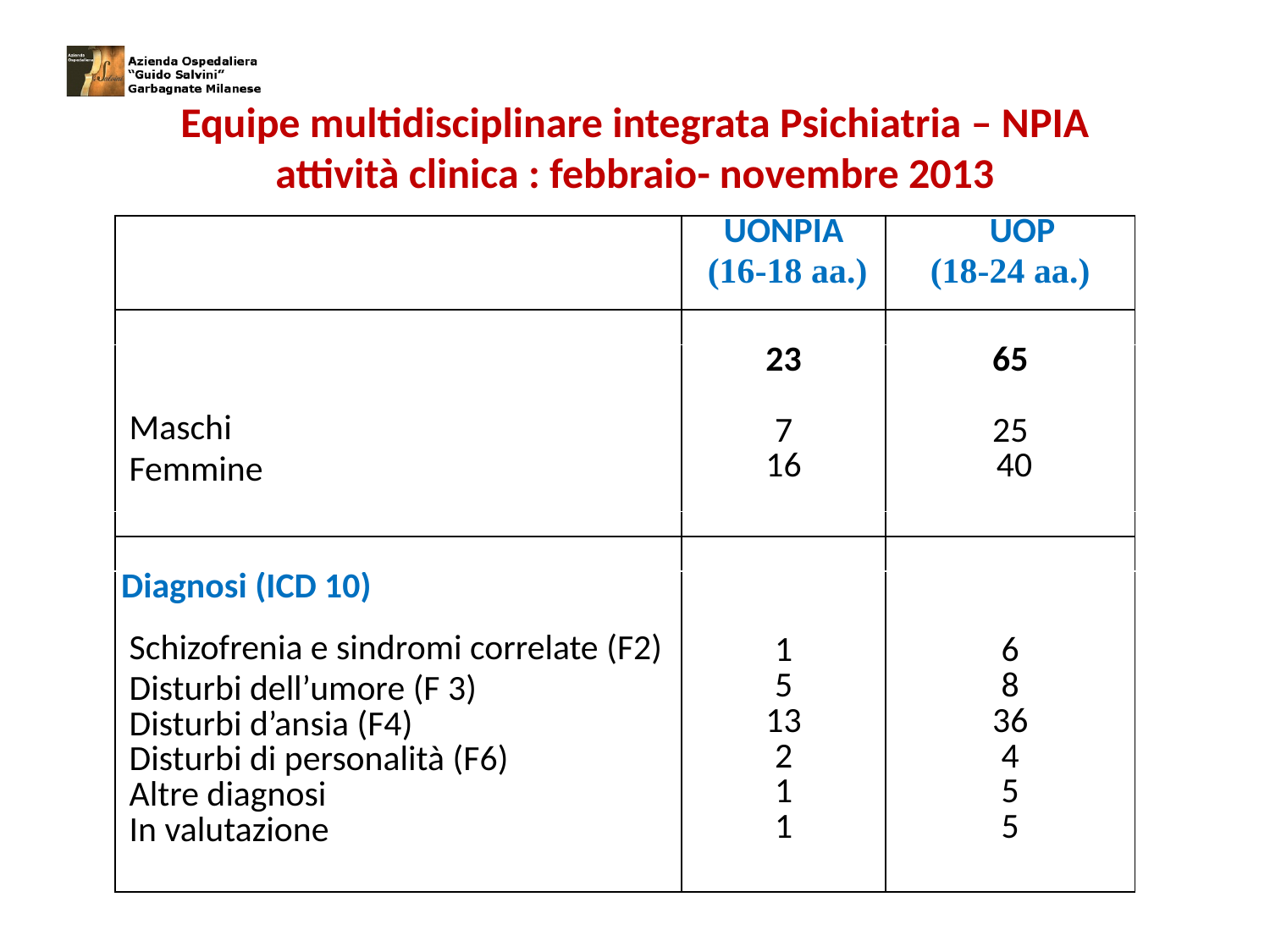

# Equipe multidisciplinare integrata Psichiatria – NPIA attività clinica : febbraio- novembre 2013
|  | UONPIA (16-18 aa.) | UOP (18-24 aa.) |
| --- | --- | --- |
|  |  |  |
| Maschi Femmine | 23 7 16 | 65 25 40 |
|  |  |  |
|  |  |  |
| Diagnosi (ICD 10) Schizofrenia e sindromi correlate (F2) Disturbi dell’umore (F 3) Disturbi d’ansia (F4) Disturbi di personalità (F6) Altre diagnosi In valutazione | 1 5 13 2 1 1 | 6 8 36 4 5 5 |